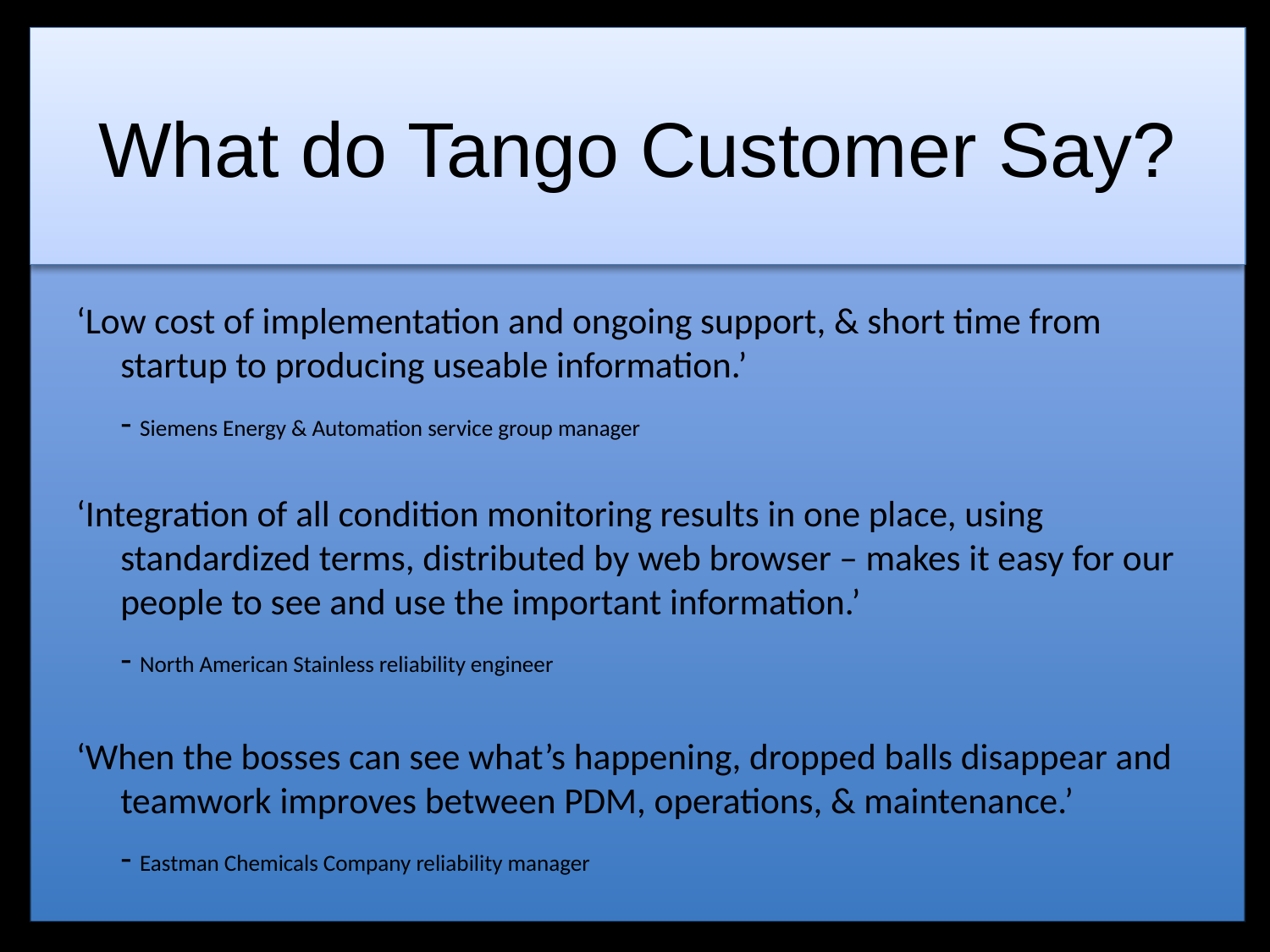

# What do Tango Customer Say?
‘Low cost of implementation and ongoing support, & short time from startup to producing useable information.’
		- Siemens Energy & Automation service group manager

‘Integration of all condition monitoring results in one place, using standardized terms, distributed by web browser – makes it easy for our people to see and use the important information.’
		- North American Stainless reliability engineer

‘When the bosses can see what’s happening, dropped balls disappear and teamwork improves between PDM, operations, & maintenance.’
		- Eastman Chemicals Company reliability manager